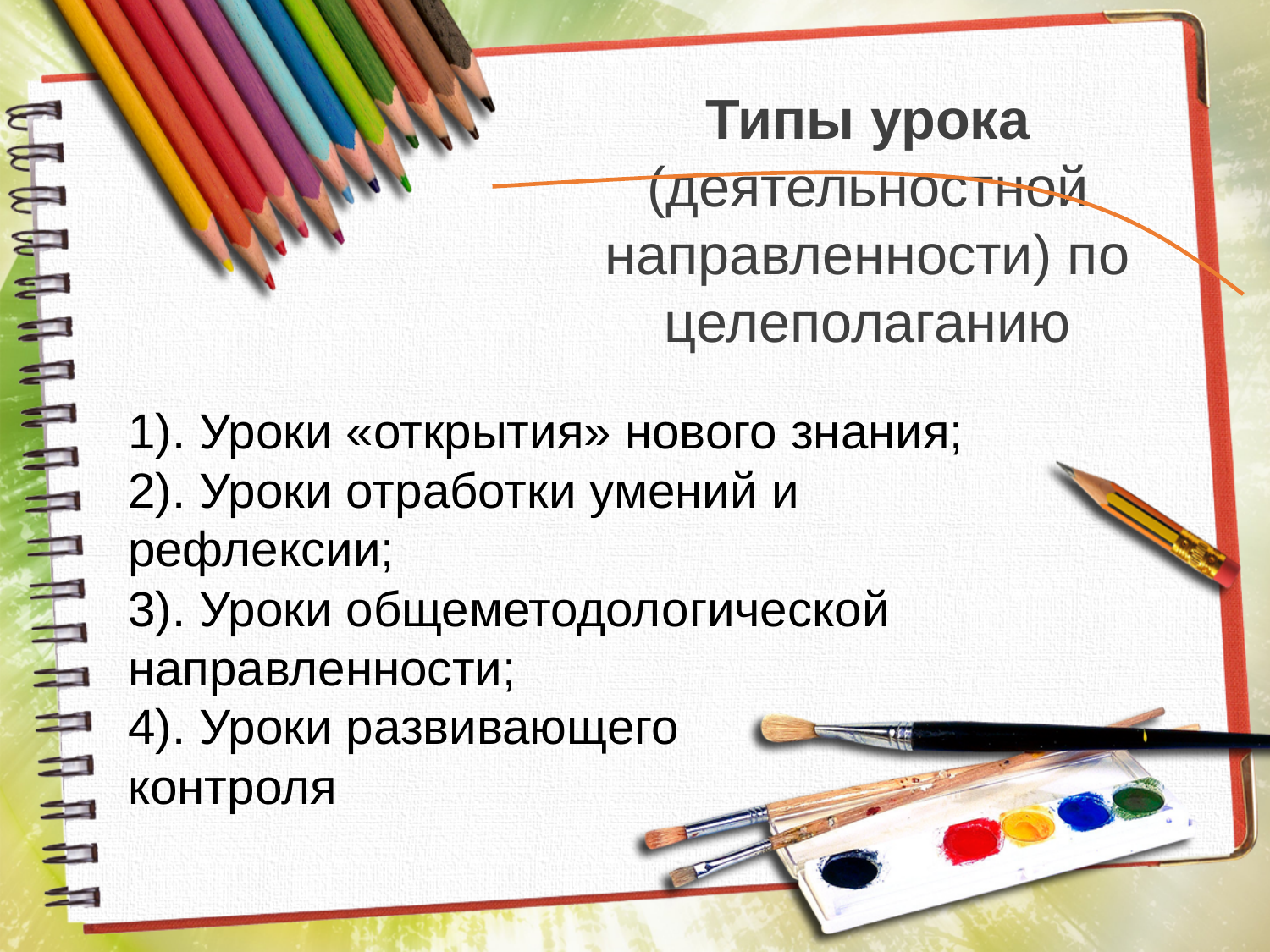

Типы урока (деятельностной направленности) по целеполаганию

1). Уроки «открытия» нового знания;
2). Уроки отработки умений и рефлексии;
3). Уроки общеметодологической направленности;
4). Уроки развивающего
контроля